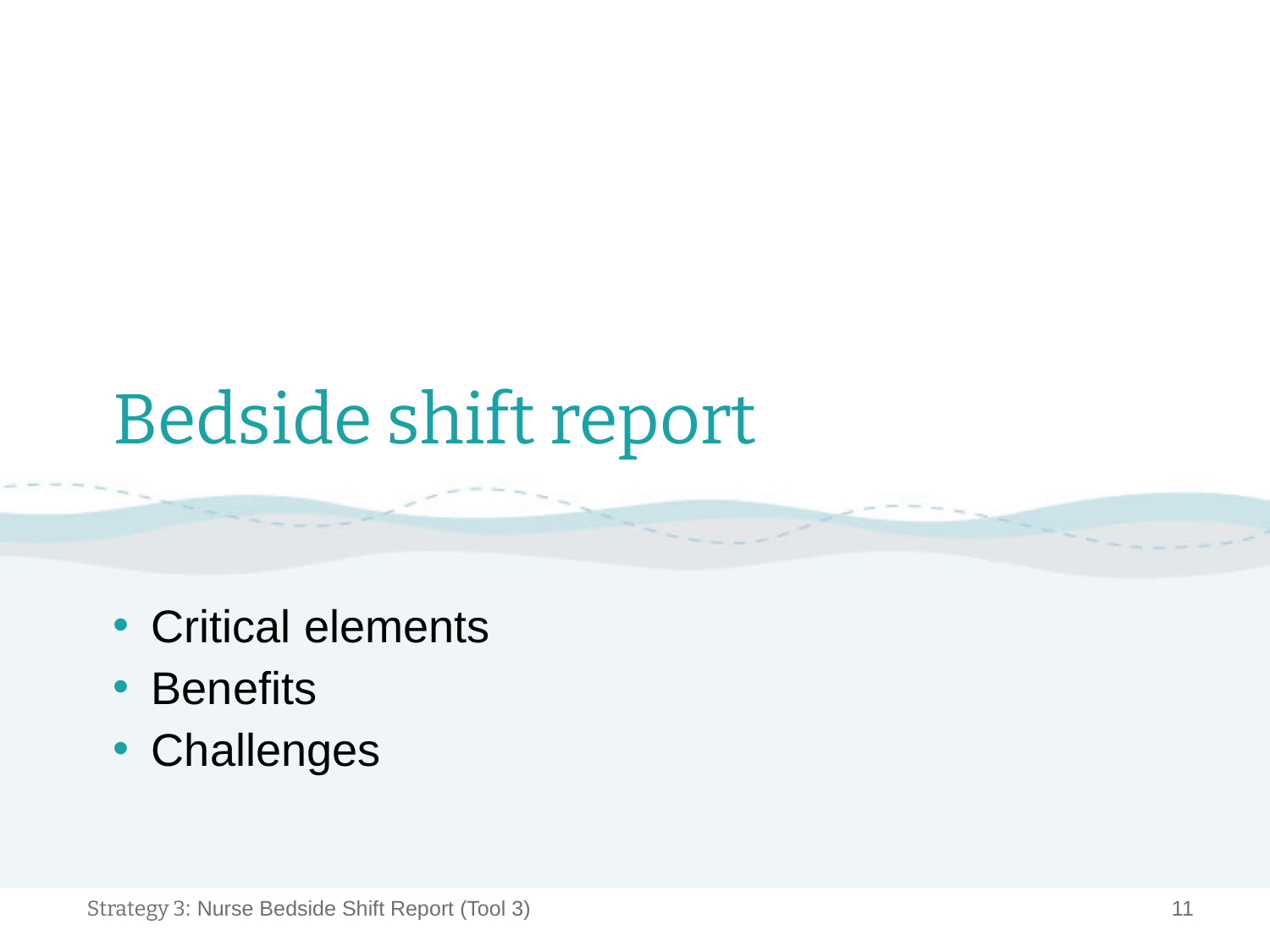

# Bedside shift report
Critical elements
Benefits
Challenges
Strategy 3: Nurse Bedside Shift Report (Tool 3)
11